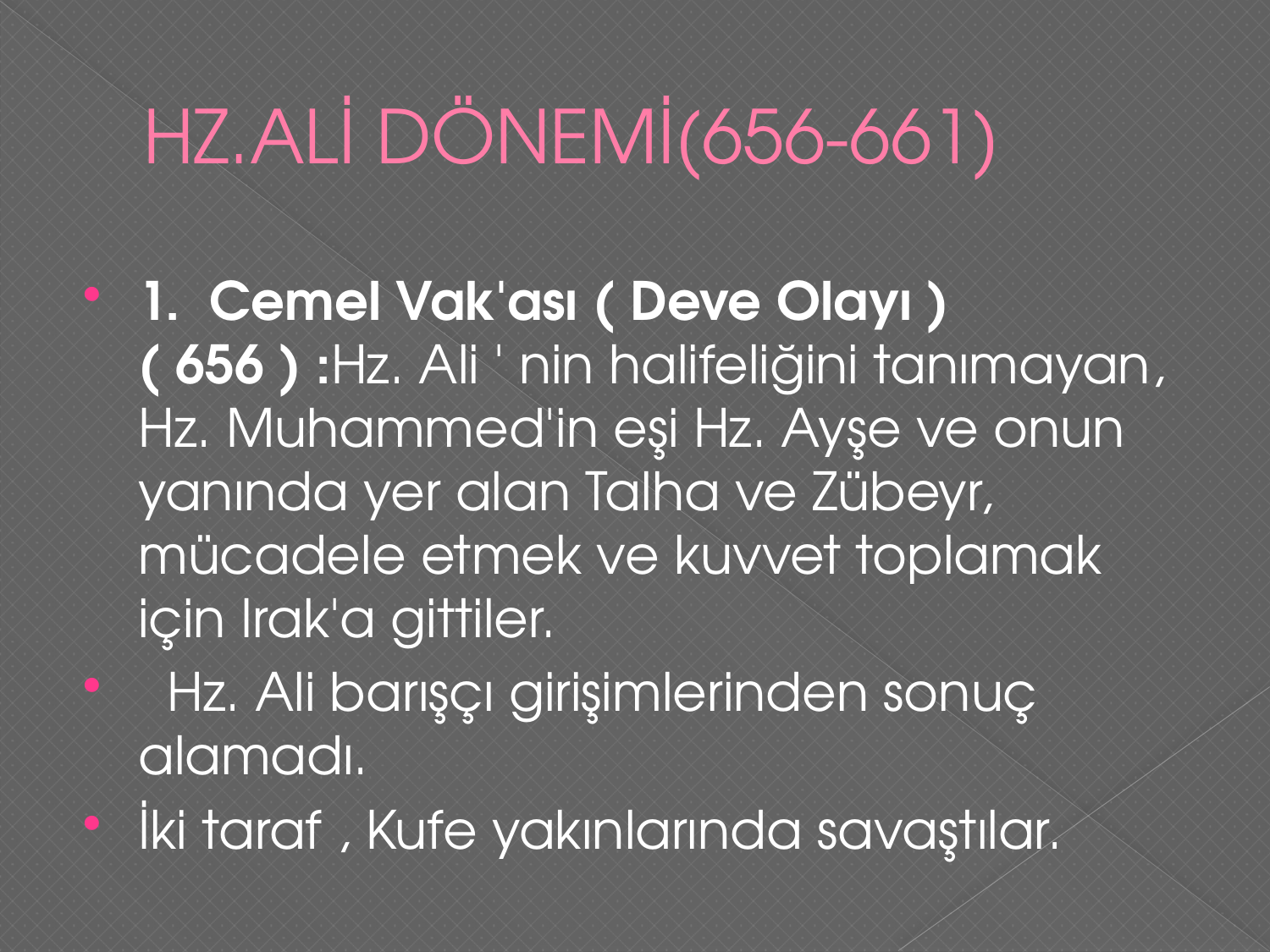

# HZ.ALİ DÖNEMİ(656-661)
1.  Cemel Vak'ası ( Deve Olayı ) ( 656 ) :Hz. Ali ' nin halifeliğini tanımayan, Hz. Muhammed'in eşi Hz. Ayşe ve onun yanında yer alan Talha ve Zübeyr, mücadele etmek ve kuvvet toplamak için Irak'a gittiler.
  Hz. Ali barışçı girişimlerinden sonuç alamadı.
İki taraf , Kufe yakınlarında savaştılar.